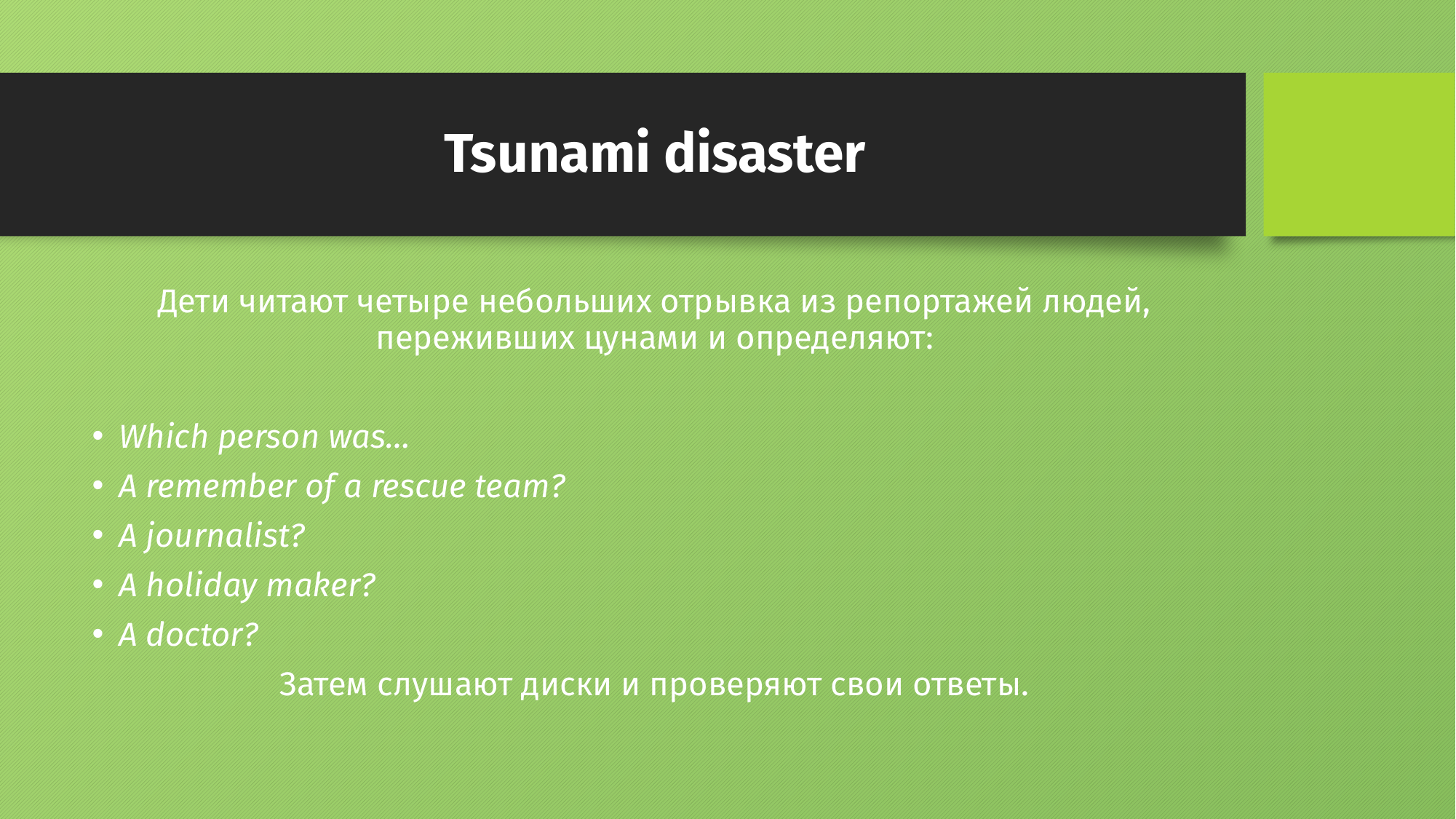

# Tsunami disaster
Дети читают четыре небольших отрывка из репортажей людей, переживших цунами и определяют:

Which person was…
A remember of a rescue team?
A journalist?
A holiday maker?
A doctor?
Затем слушают диски и проверяют свои ответы.